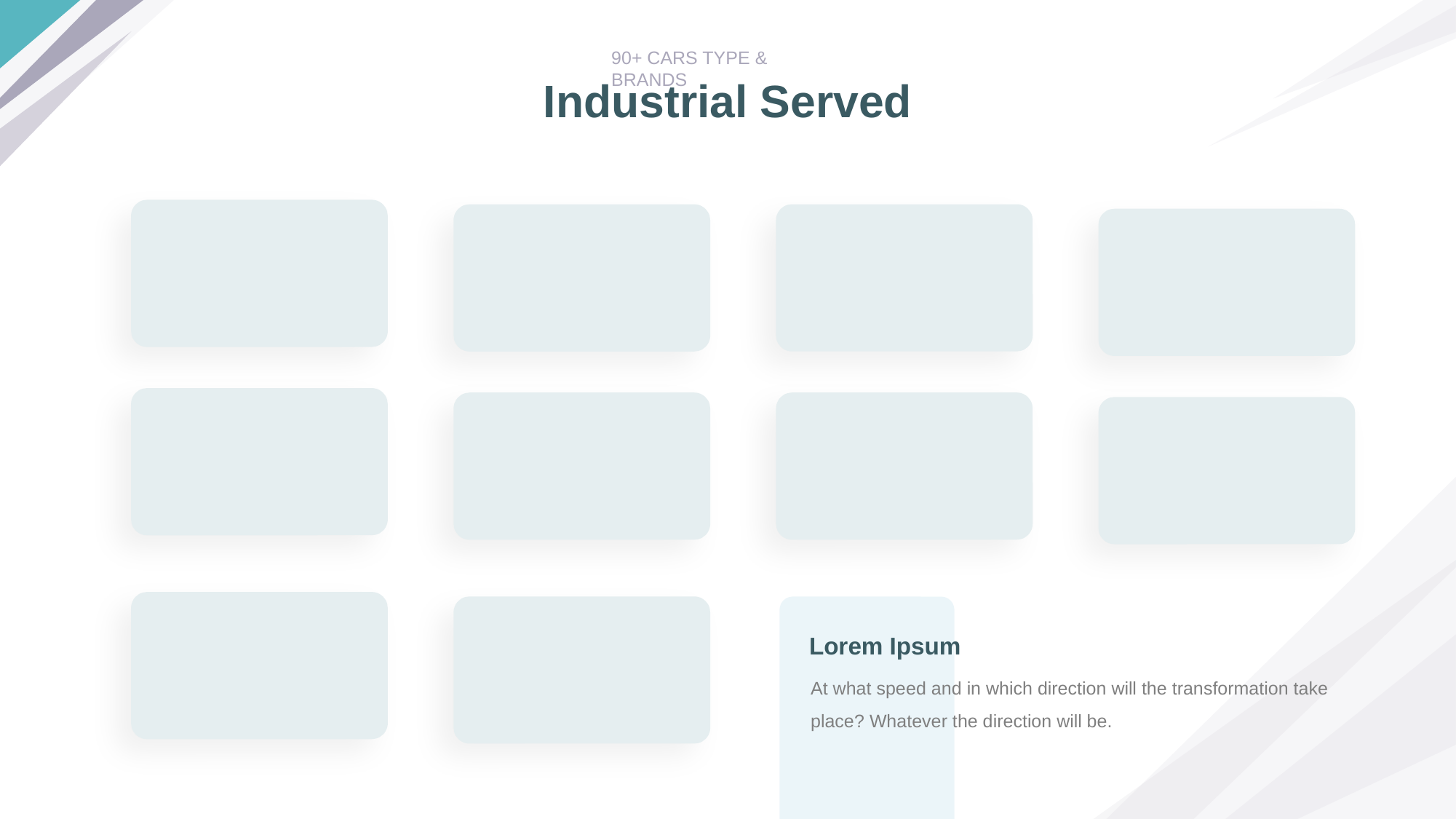

90+ CARS TYPE & BRANDS
# Industrial Served

Lorem Ipsum
At what speed and in which direction will the transformation take place? Whatever the direction will be.